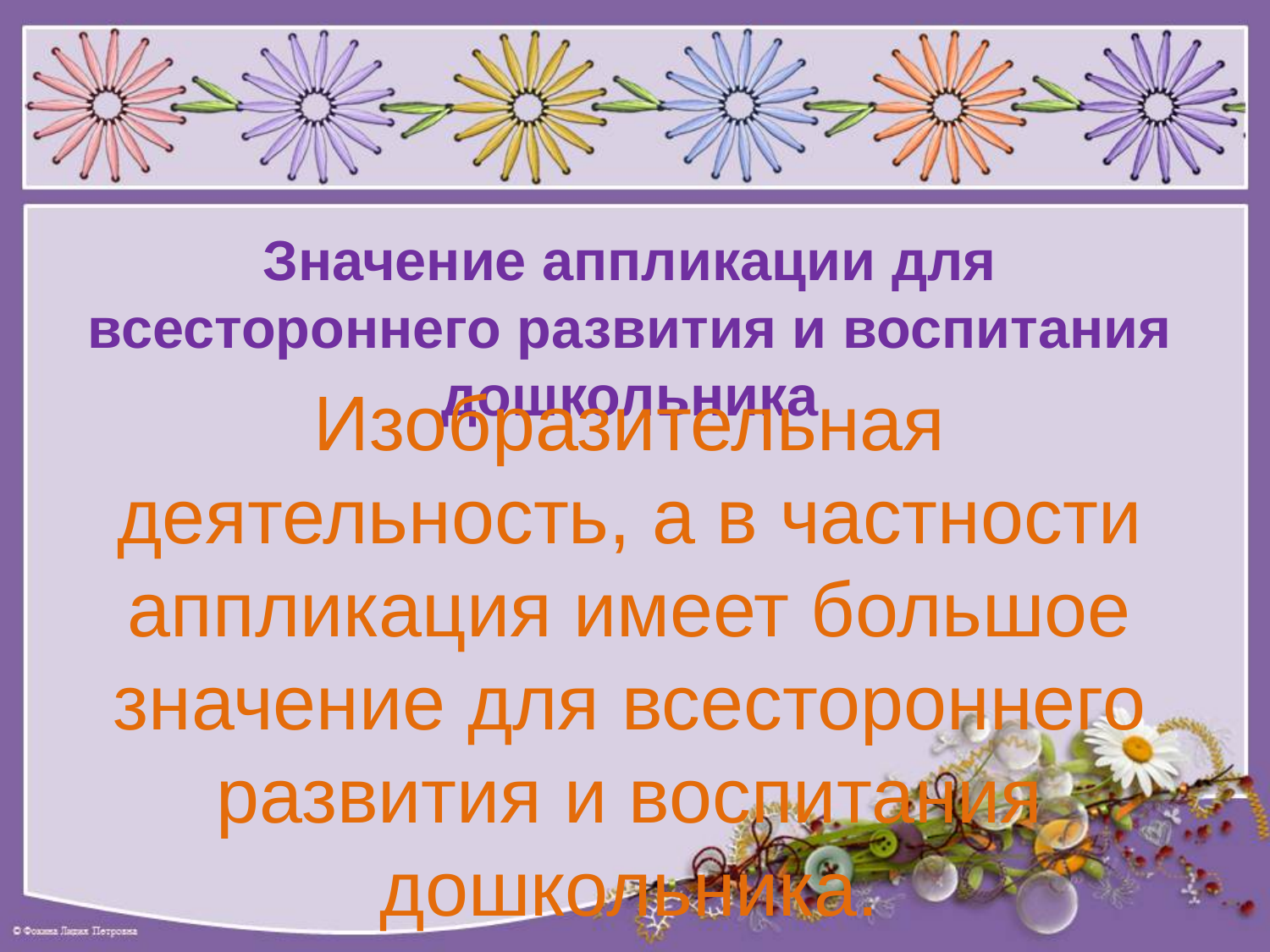

# Значение аппликации для всестороннего развития и воспитания дошкольника
Изобразительная деятельность, а в частности аппликация имеет большое значение для всестороннего развития и воспитания дошкольника.